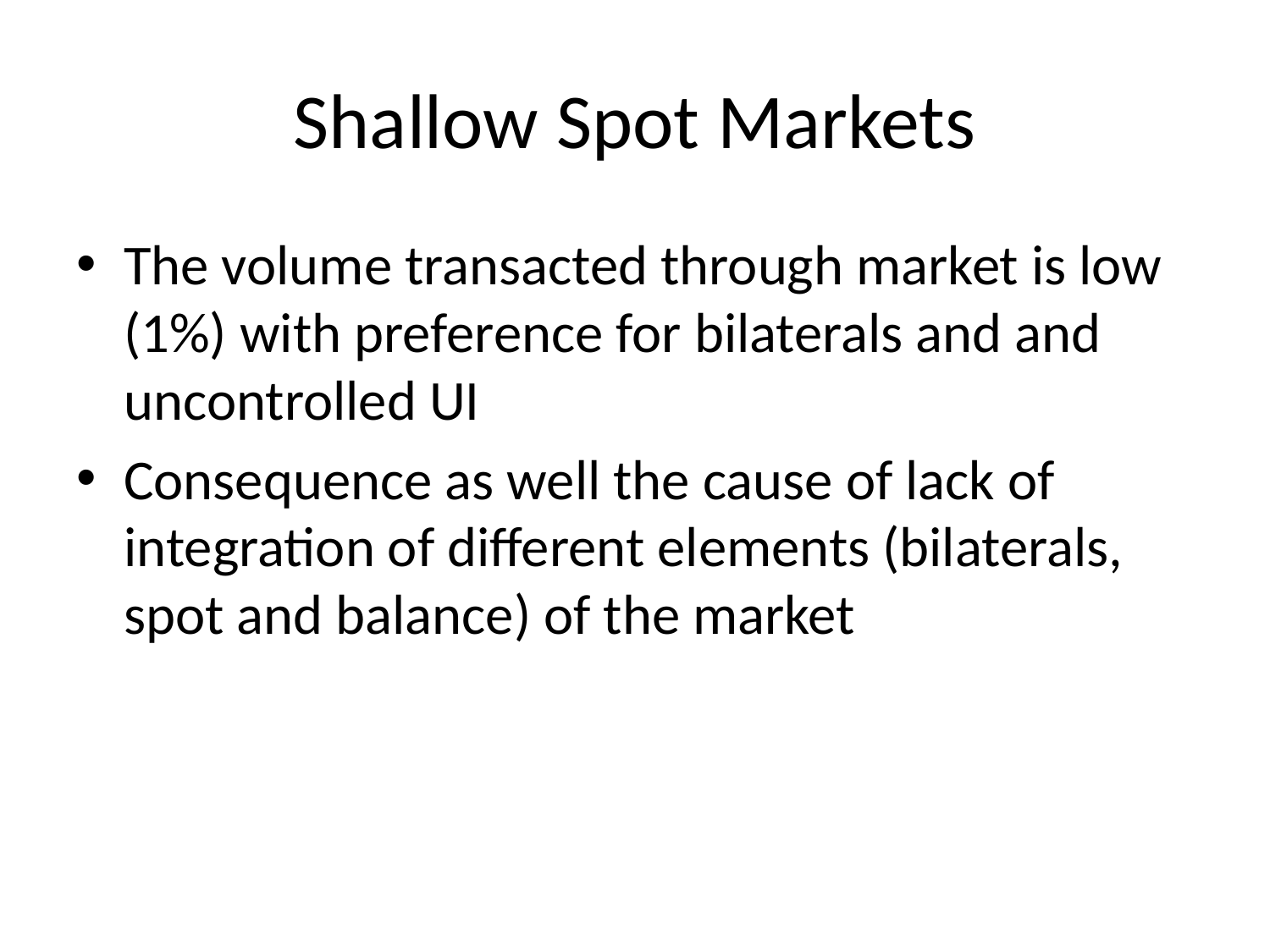

# Shallow Spot Markets
The volume transacted through market is low (1%) with preference for bilaterals and and uncontrolled UI
Consequence as well the cause of lack of integration of different elements (bilaterals, spot and balance) of the market